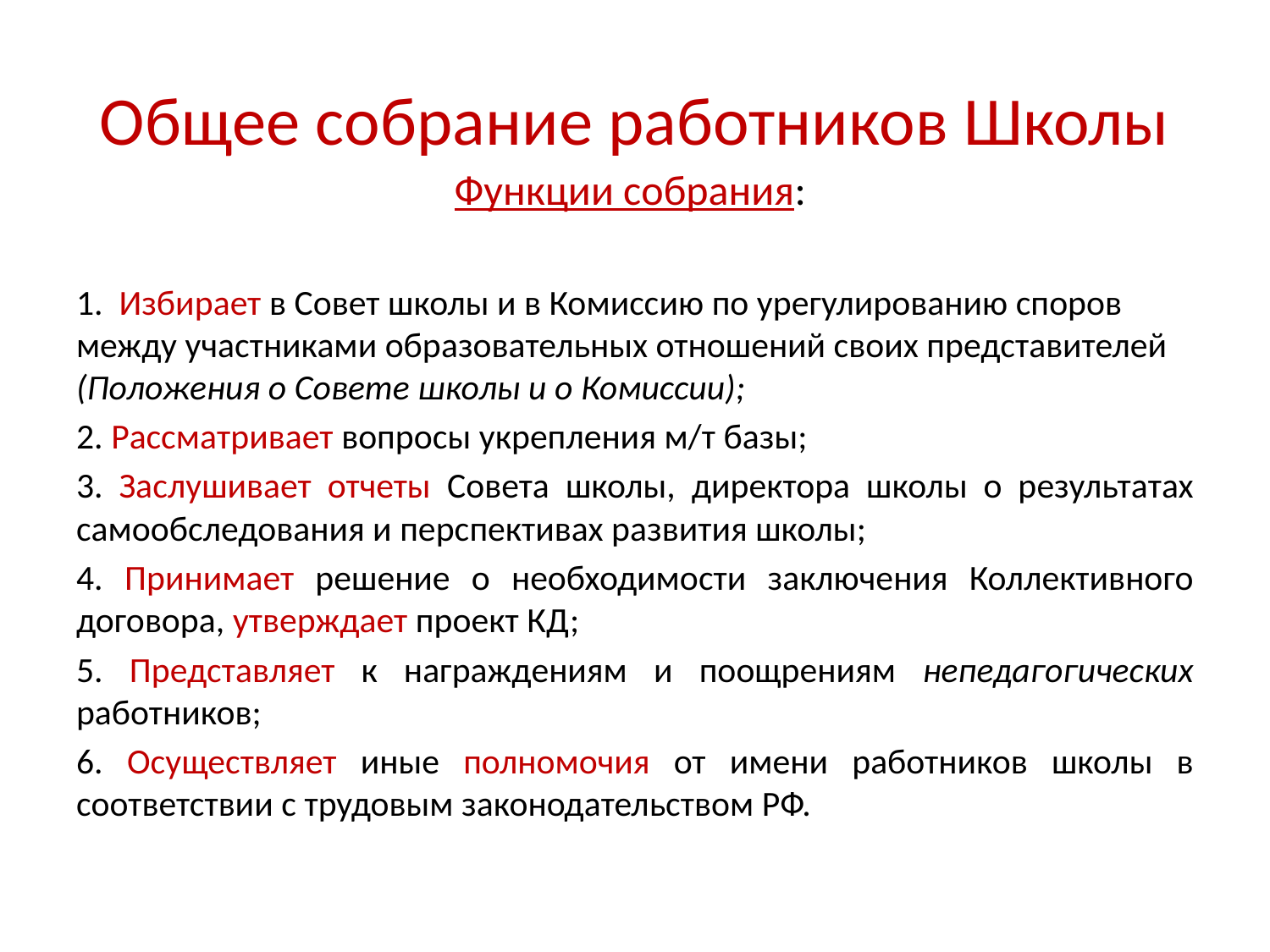

# Общее собрание работников Школы
Функции собрания:

1.  Избирает в Совет школы и в Комиссию по урегулированию споров между участниками образовательных отношений своих представителей (Положения о Совете школы и о Комиссии);
2. Рассматривает вопросы укрепления м/т базы;
3. Заслушивает отчеты Совета школы, директора школы о результатах самообследования и перспективах развития школы;
4. Принимает решение о необходимости заключения Коллективного договора, утверждает проект КД;
5. Представляет к награждениям и поощрениям непедагогических работников;
6. Осуществляет иные полномочия от имени работников школы в соответствии с трудовым законодательством РФ.